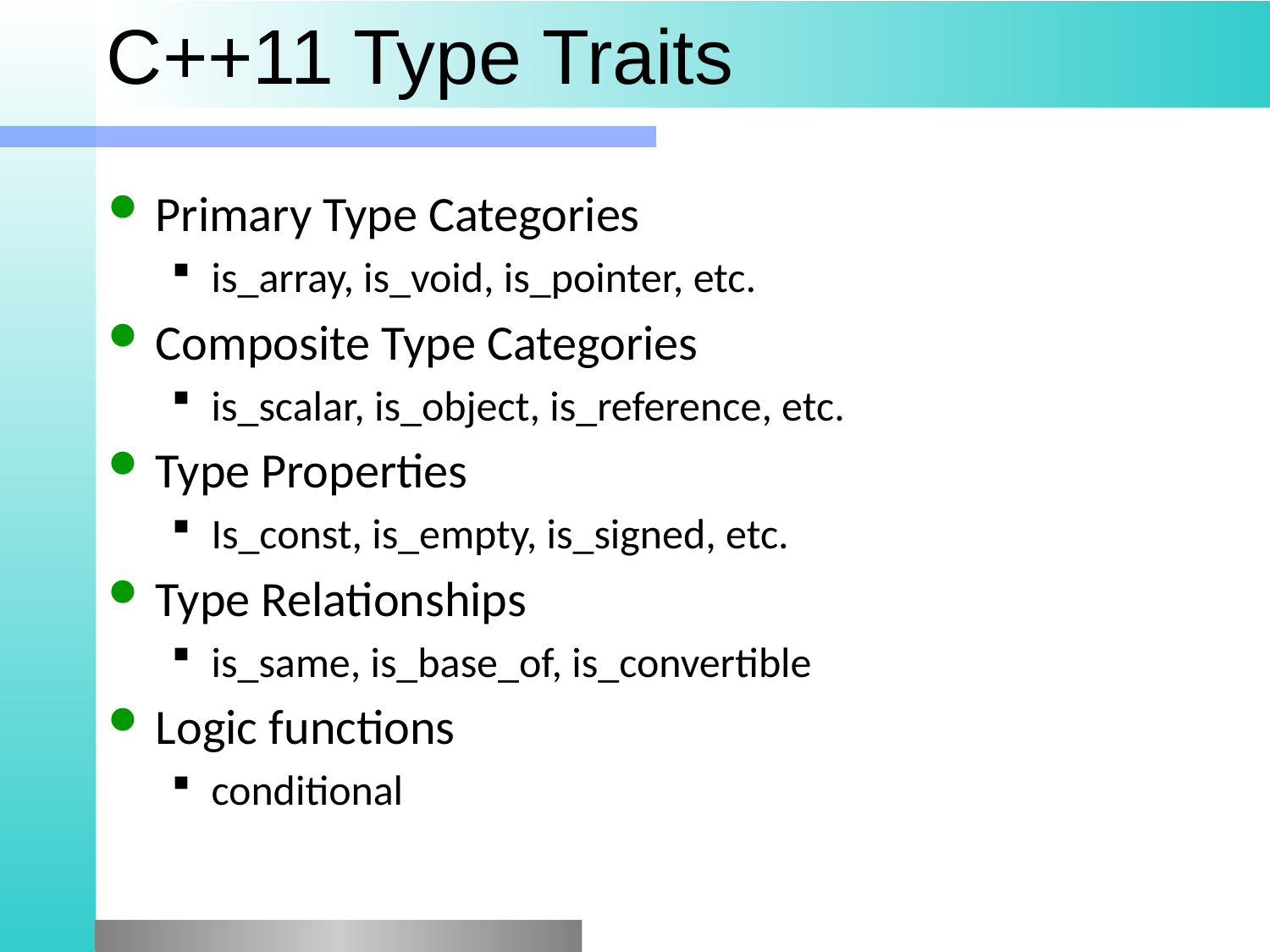

# C++11 Type Traits
Primary Type Categories
is_array, is_void, is_pointer, etc.
Composite Type Categories
is_scalar, is_object, is_reference, etc.
Type Properties
Is_const, is_empty, is_signed, etc.
Type Relationships
is_same, is_base_of, is_convertible
Logic functions
conditional